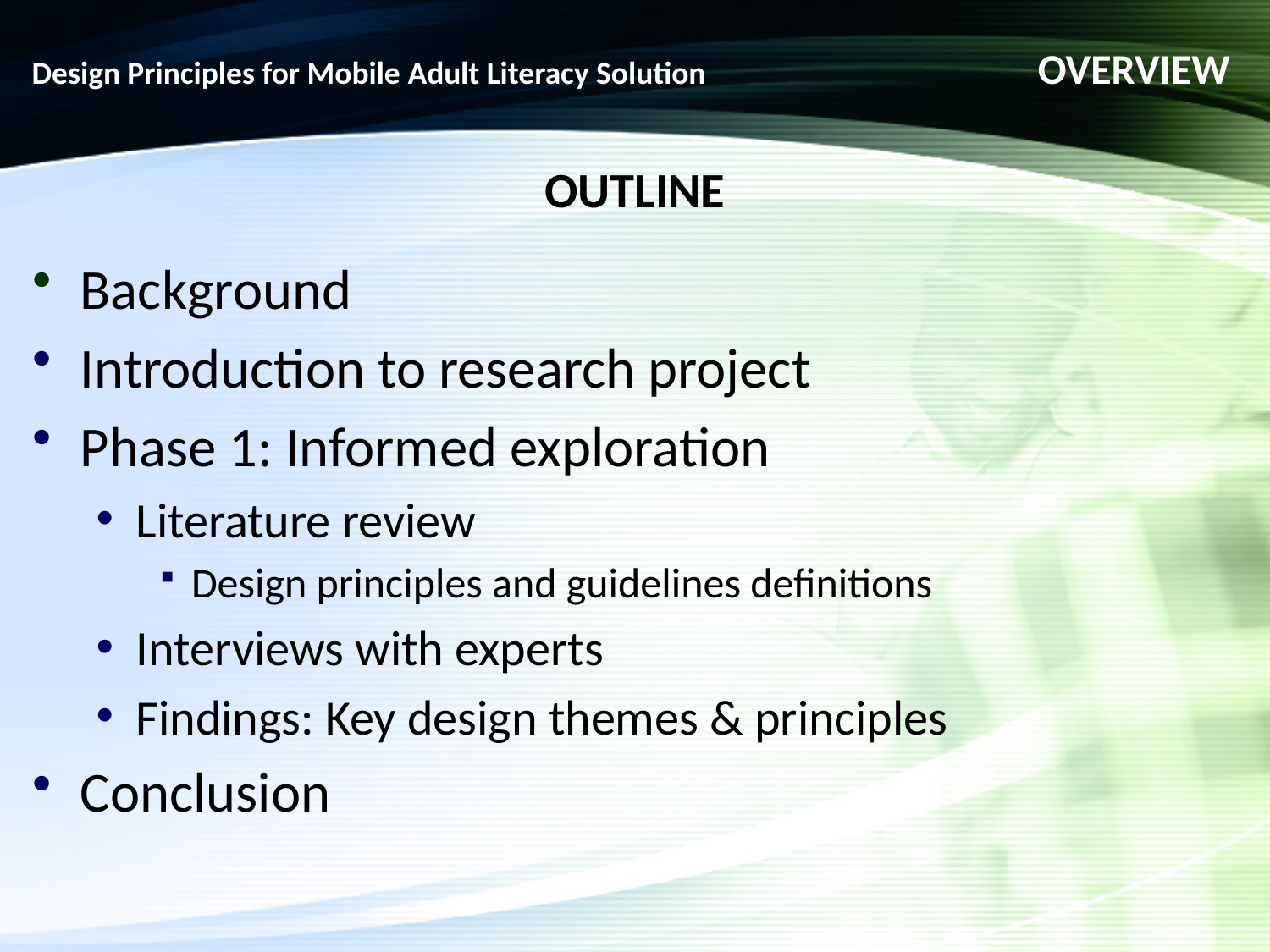

# Design Principles for Mobile Adult Literacy Solution                                              OVERVIEW
outline
Background
Introduction to research project
Phase 1: Informed exploration
Literature review
Design principles and guidelines definitions
Interviews with experts
Findings: Key design themes & principles
Conclusion